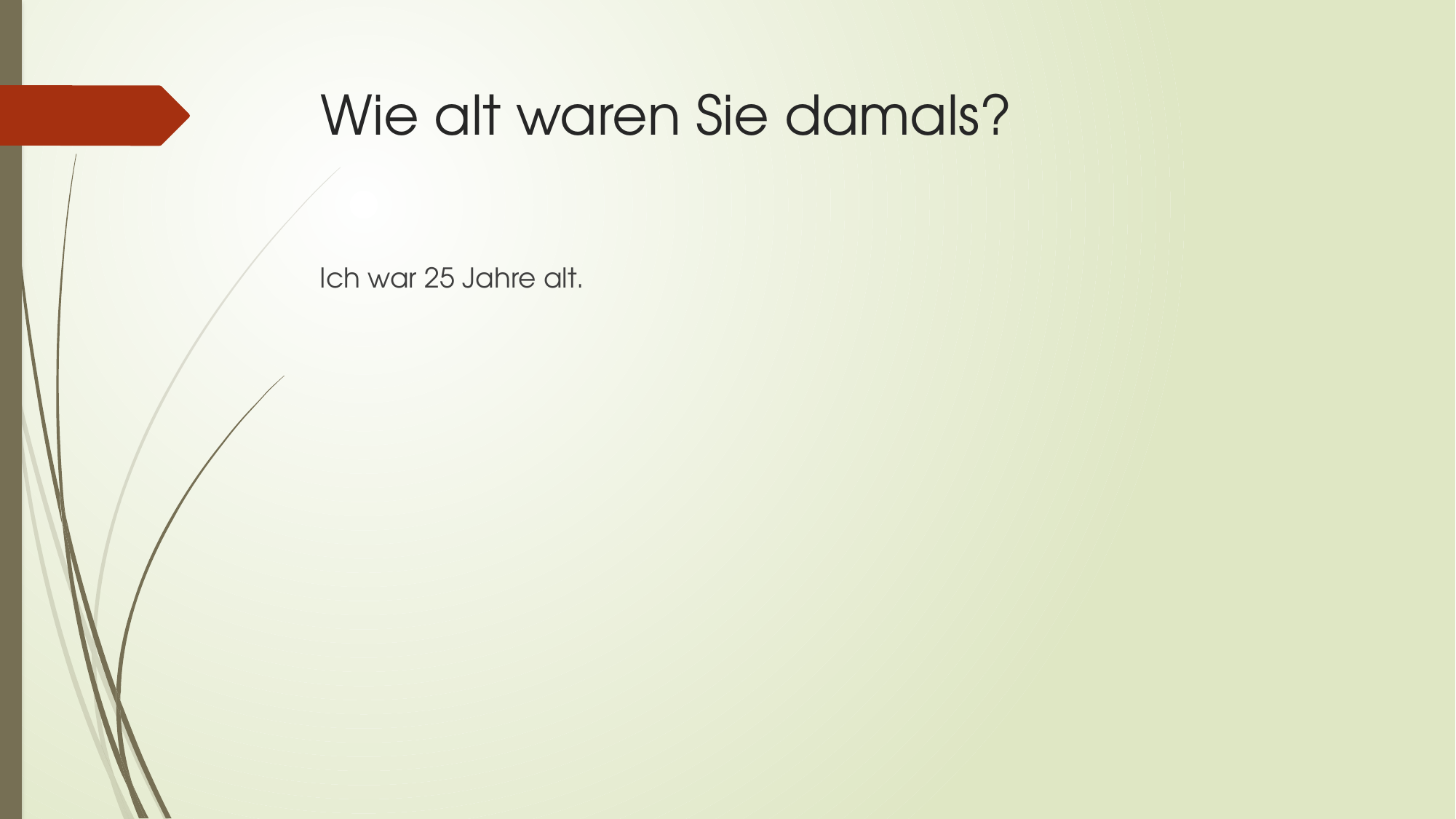

# Wie alt waren Sie damals?
Ich war 25 Jahre alt.